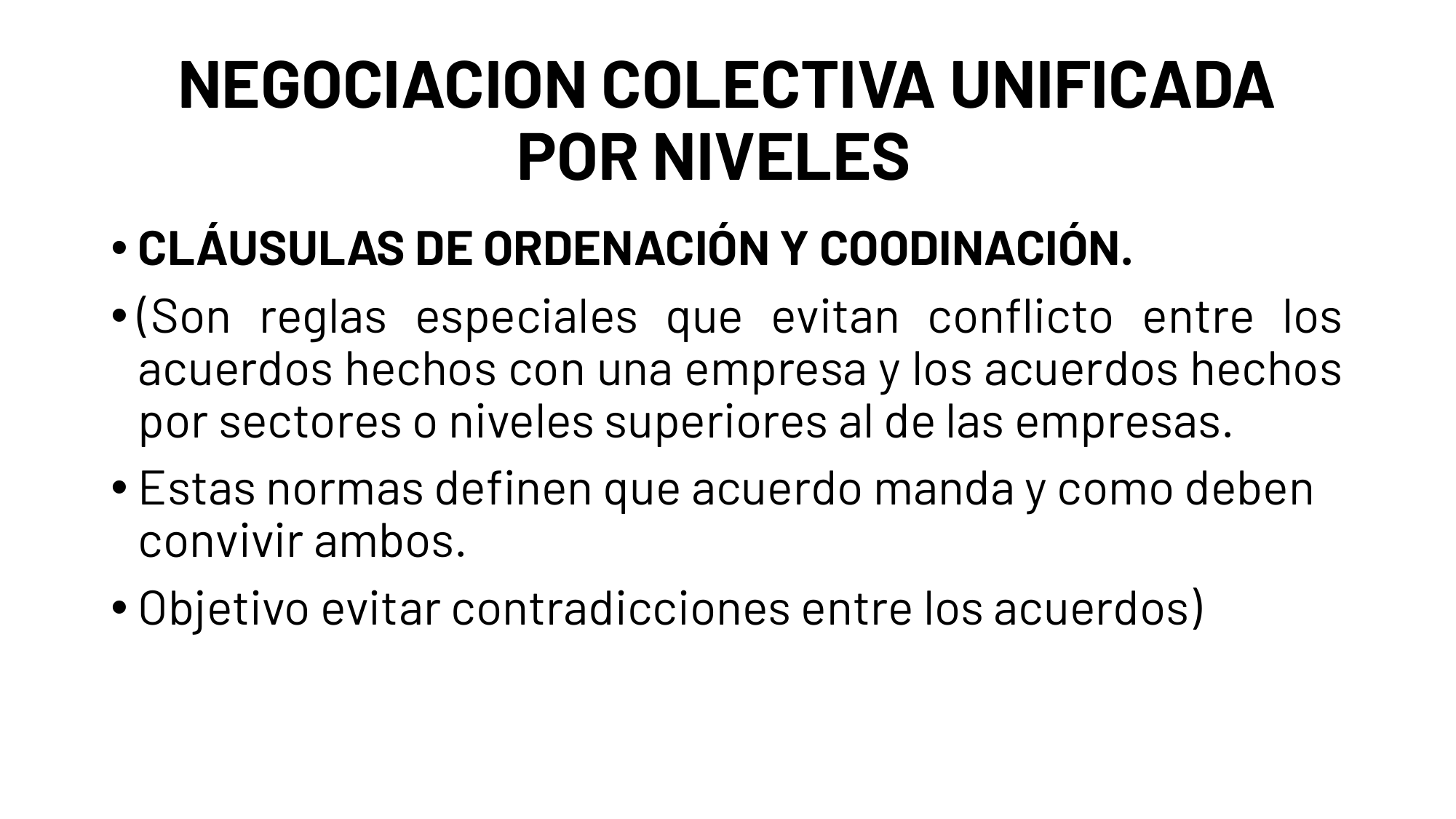

# NEGOCIACION COLECTIVA UNIFICADA POR NIVELES
CLÁUSULAS DE ORDENACIÓN Y COODINACIÓN.
(Son reglas especiales que evitan conflicto entre los acuerdos hechos con una empresa y los acuerdos hechos por sectores o niveles superiores al de las empresas.
Estas normas definen que acuerdo manda y como deben convivir ambos.
Objetivo evitar contradicciones entre los acuerdos)